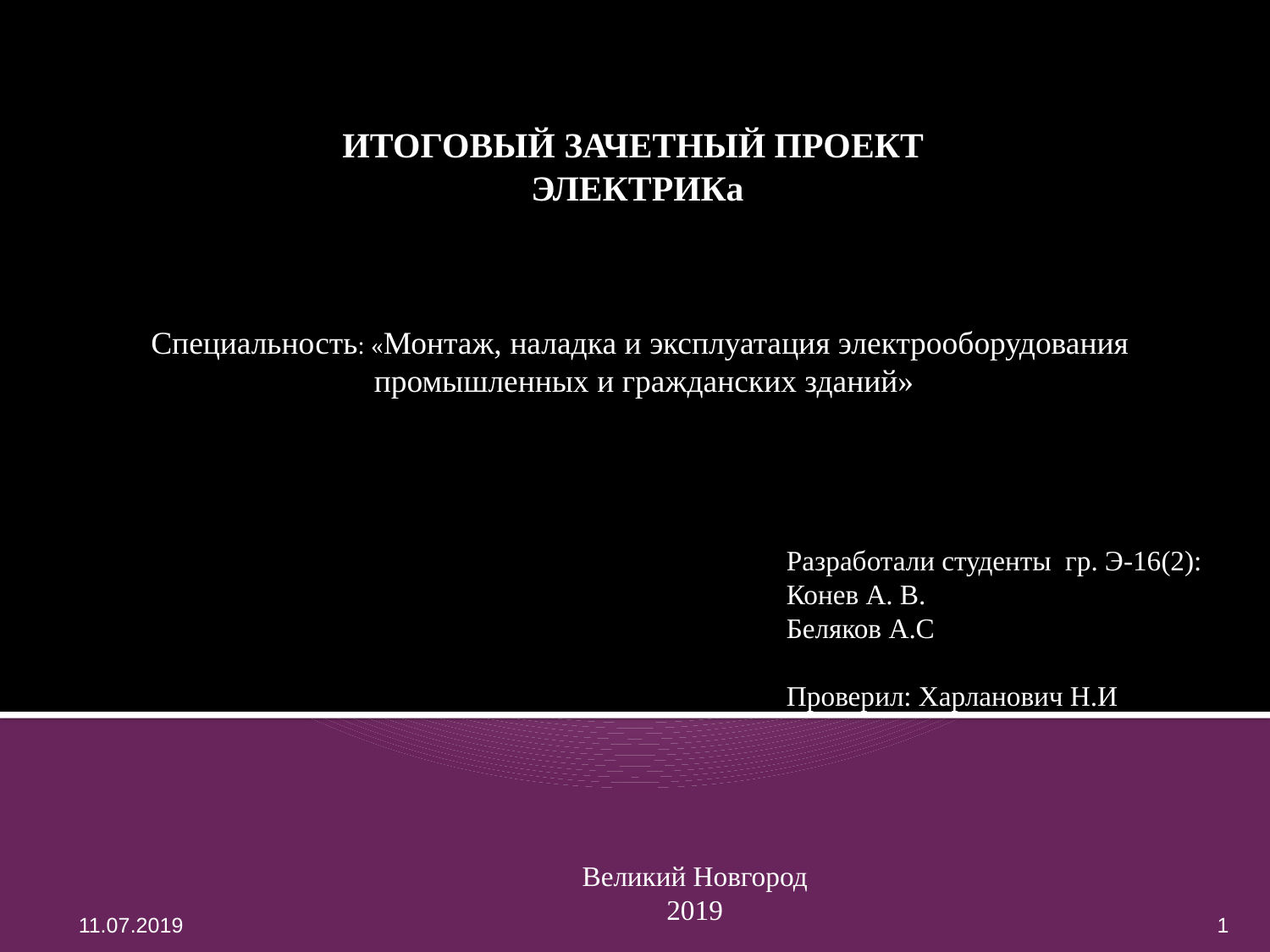

ИТОГОВЫЙ ЗАЧЕТНЫЙ ПРОЕКТ
ЭЛЕКТРИКа
Специальность: «Монтаж, наладка и эксплуатация электрооборудования
 промышленных и гражданских зданий»
Разработали студенты  гр. Э-16(2):
Конев А. В.
Беляков А.С

Проверил: Харланович Н.И
Великий Новгород
2019
11.07.2019
1